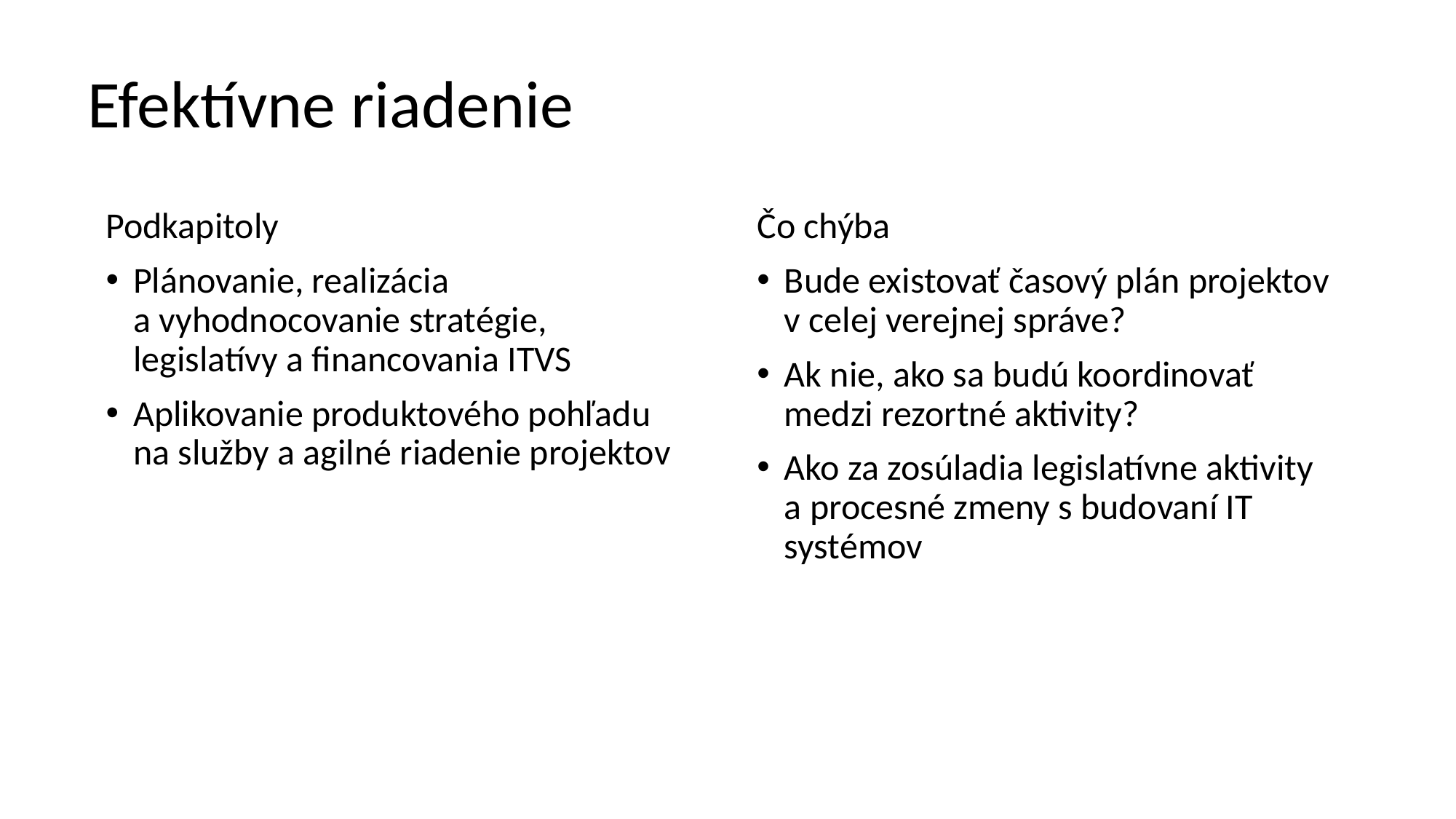

# Efektívne riadenie
Podkapitoly
Plánovanie, realizácia a vyhodnocovanie stratégie, legislatívy a financovania ITVS
Aplikovanie produktového pohľadu na služby a agilné riadenie projektov
Čo chýba
Bude existovať časový plán projektov v celej verejnej správe?
Ak nie, ako sa budú koordinovať medzi rezortné aktivity?
Ako za zosúladia legislatívne aktivity a procesné zmeny s budovaní IT systémov